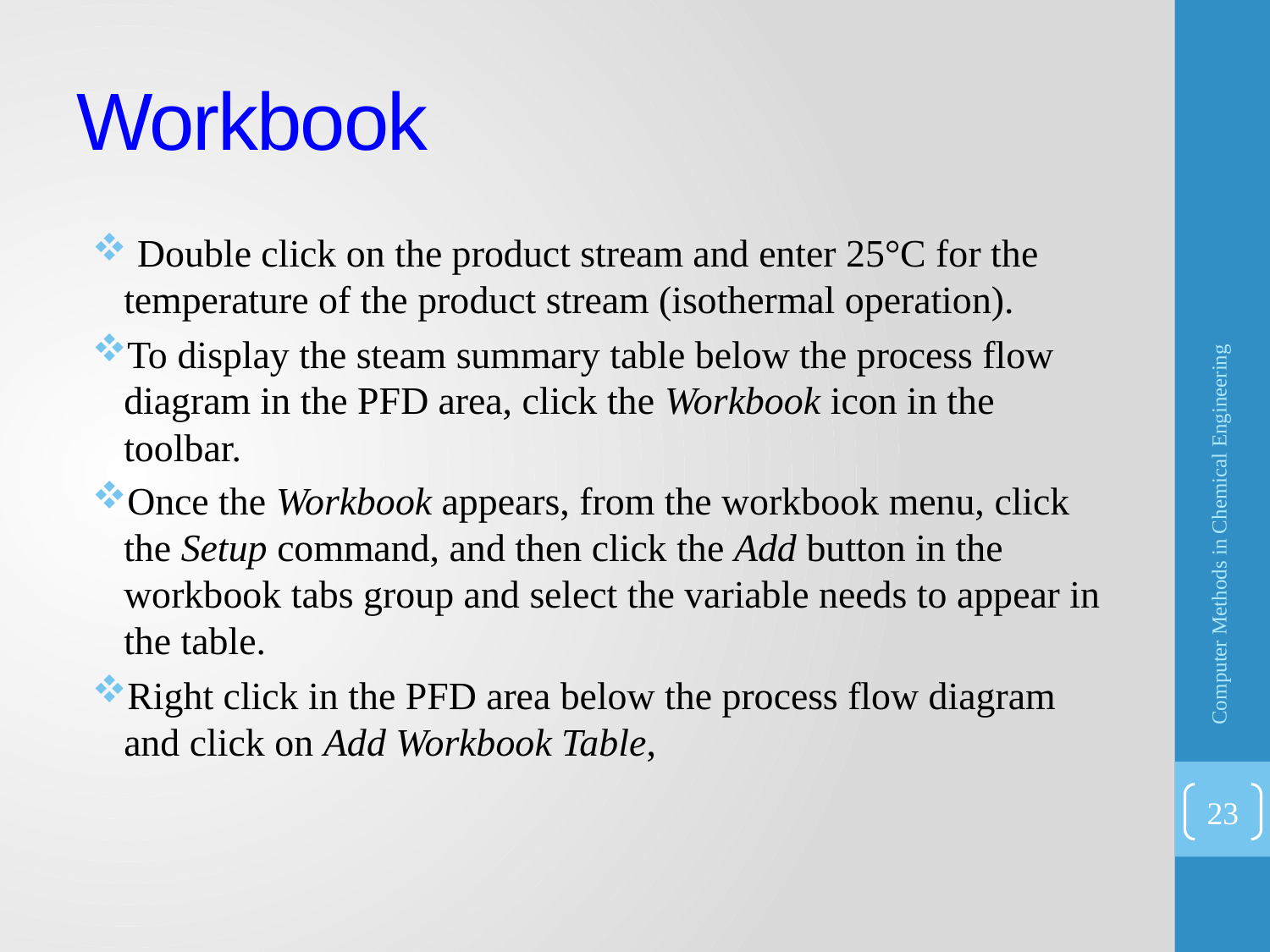

# Workbook
 Double click on the product stream and enter 25°C for the temperature of the product stream (isothermal operation).
To display the steam summary table below the process flow diagram in the PFD area, click the Workbook icon in the toolbar.
Once the Workbook appears, from the workbook menu, click the Setup command, and then click the Add button in the workbook tabs group and select the variable needs to appear in the table.
Right click in the PFD area below the process flow diagram and click on Add Workbook Table,

Computer Methods in Chemical Engineering
23